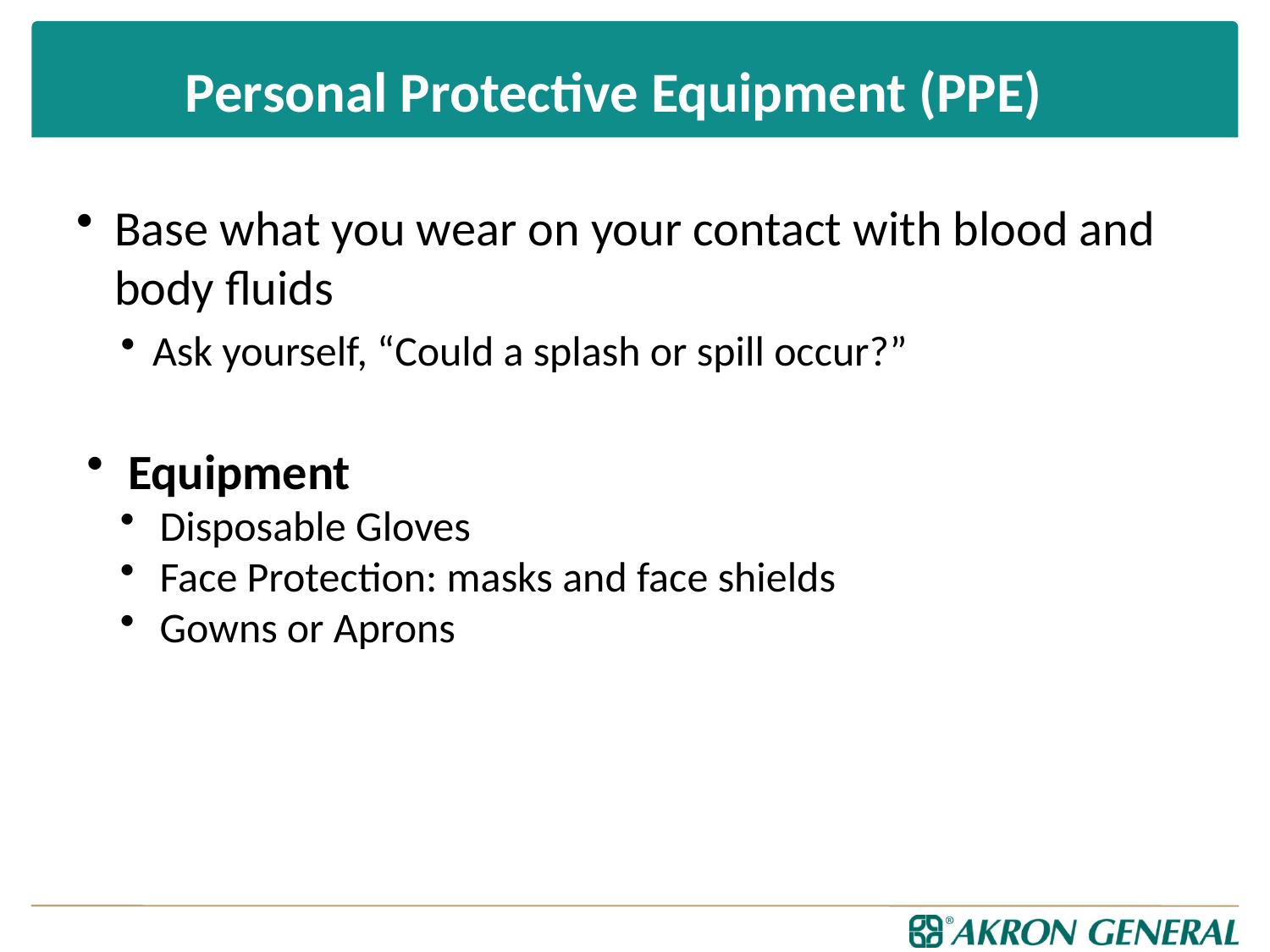

# Personal Protective Equipment (PPE)
Base what you wear on your contact with blood and body fluids
Ask yourself, “Could a splash or spill occur?”

 Equipment
 Disposable Gloves
 Face Protection: masks and face shields
 Gowns or Aprons